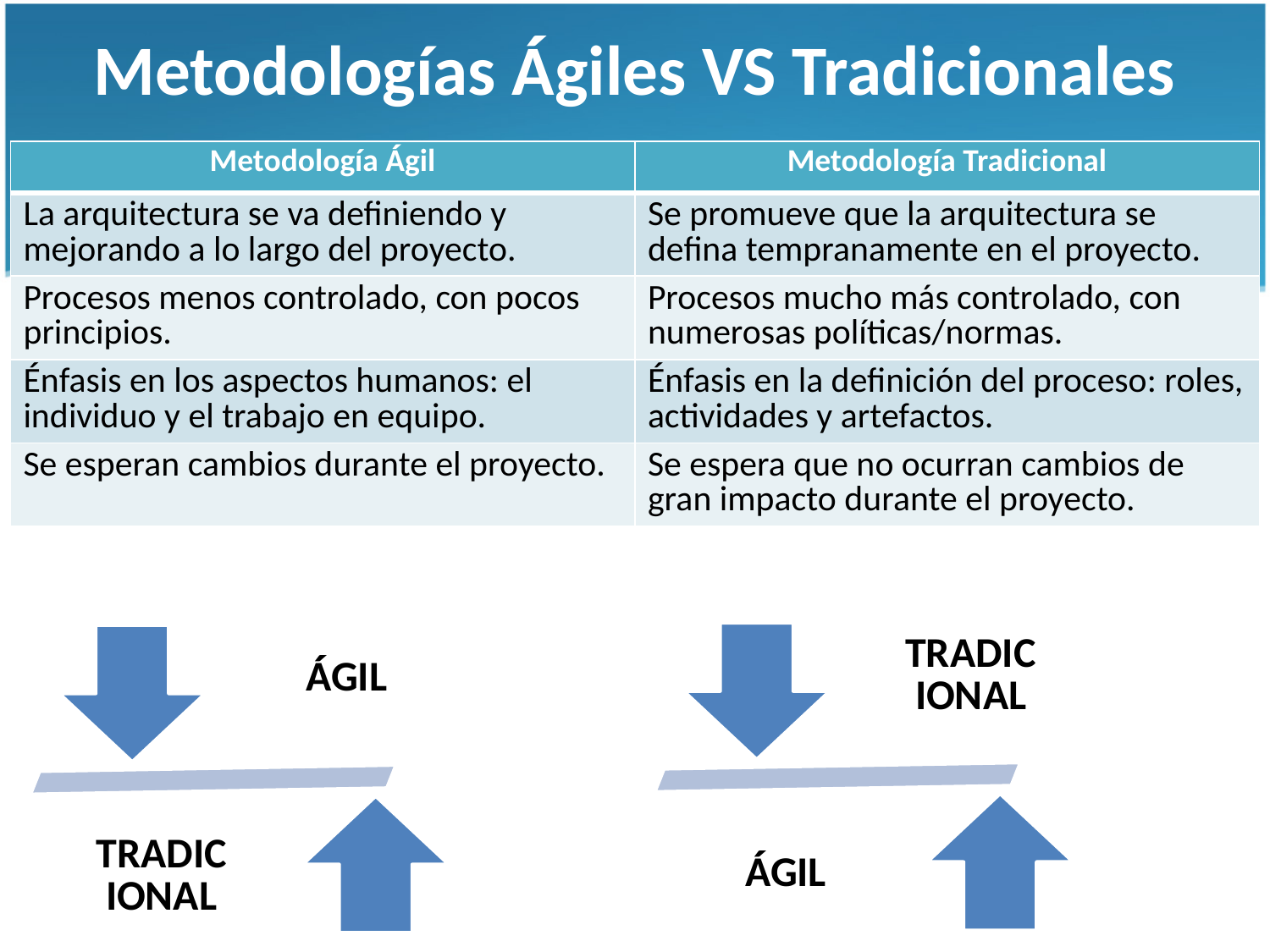

# Metodologías Ágiles VS Tradicionales
| Metodología Ágil | Metodología Tradicional |
| --- | --- |
| La arquitectura se va definiendo y mejorando a lo largo del proyecto. | Se promueve que la arquitectura se defina tempranamente en el proyecto. |
| Procesos menos controlado, con pocos principios. | Procesos mucho más controlado, con numerosas políticas/normas. |
| Énfasis en los aspectos humanos: el individuo y el trabajo en equipo. | Énfasis en la definición del proceso: roles, actividades y artefactos. |
| Se esperan cambios durante el proyecto. | Se espera que no ocurran cambios de gran impacto durante el proyecto. |
TRADICIONAL
ÁGIL
ÁGIL
TRADICIONAL